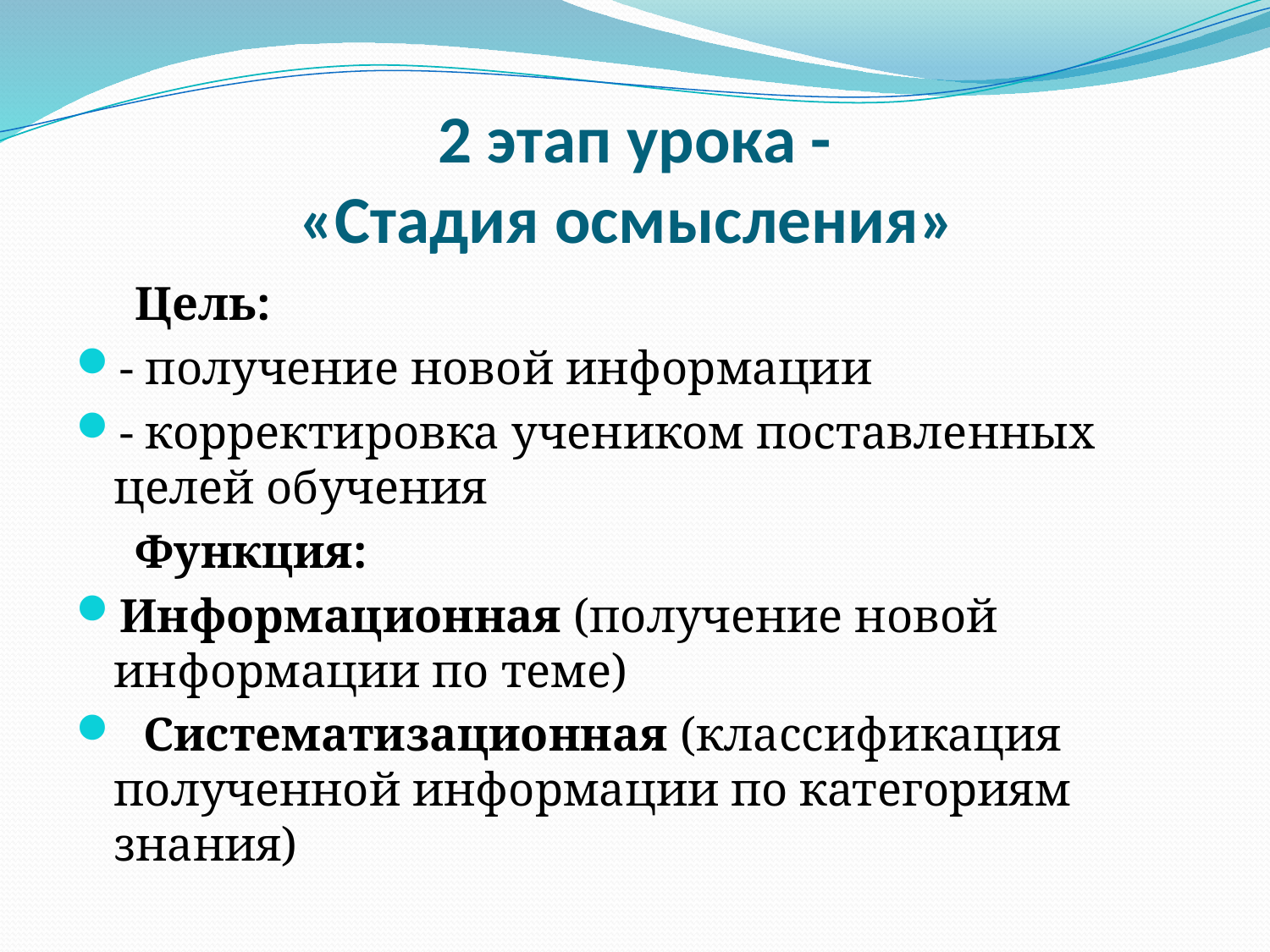

# 2 этап урока - «Стадия осмысления»
     Цель:
- получение новой информации
- корректировка учеником поставленных целей обучения
     Функция:
Информационная (получение новой информации по теме)
  Систематизационная (классификация полученной информации по категориям знания)